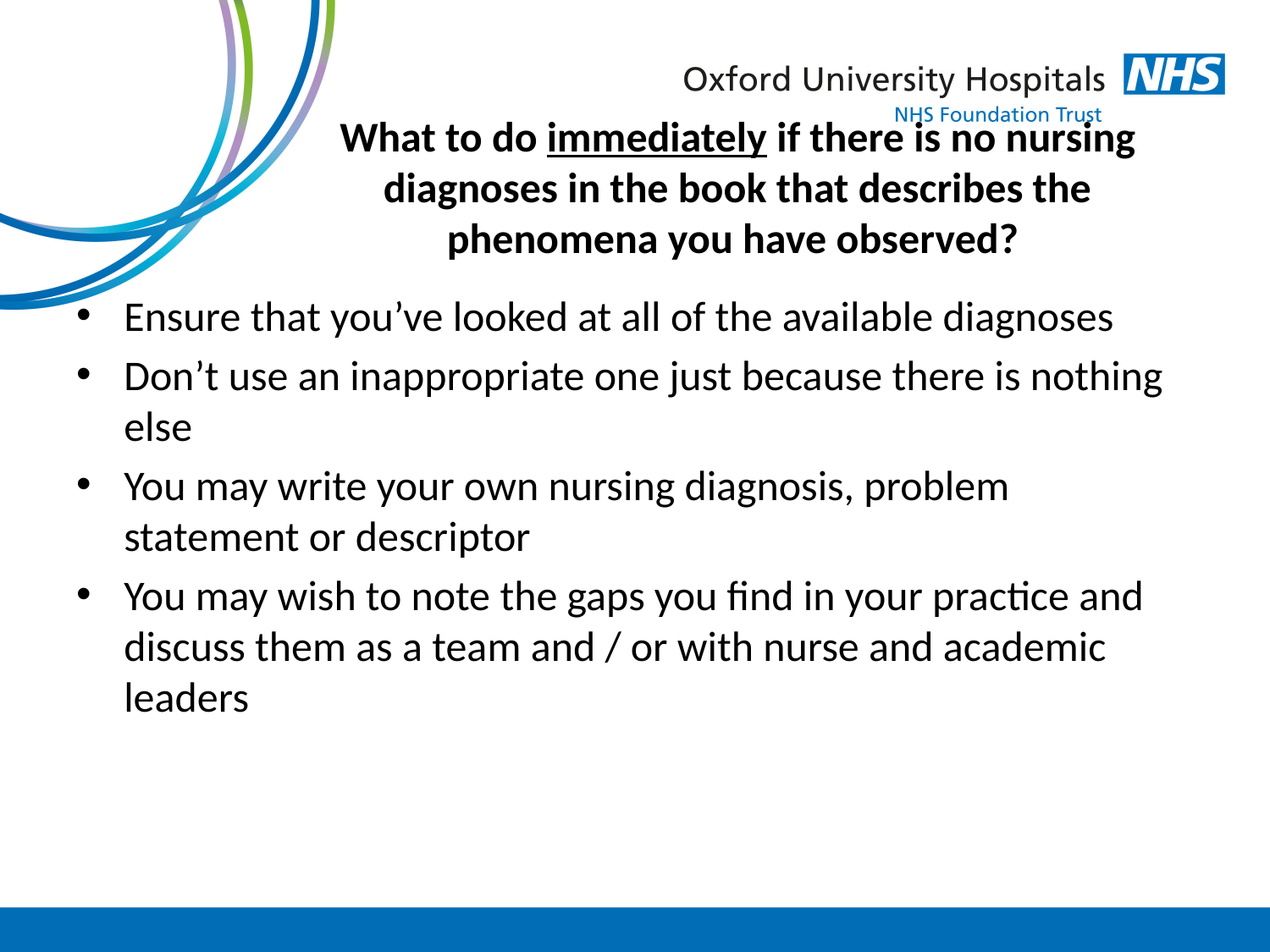

# What to do immediately if there is no nursing diagnoses in the book that describes the phenomena you have observed?
Ensure that you’ve looked at all of the available diagnoses
Don’t use an inappropriate one just because there is nothing else
You may write your own nursing diagnosis, problem statement or descriptor
You may wish to note the gaps you find in your practice and discuss them as a team and / or with nurse and academic leaders